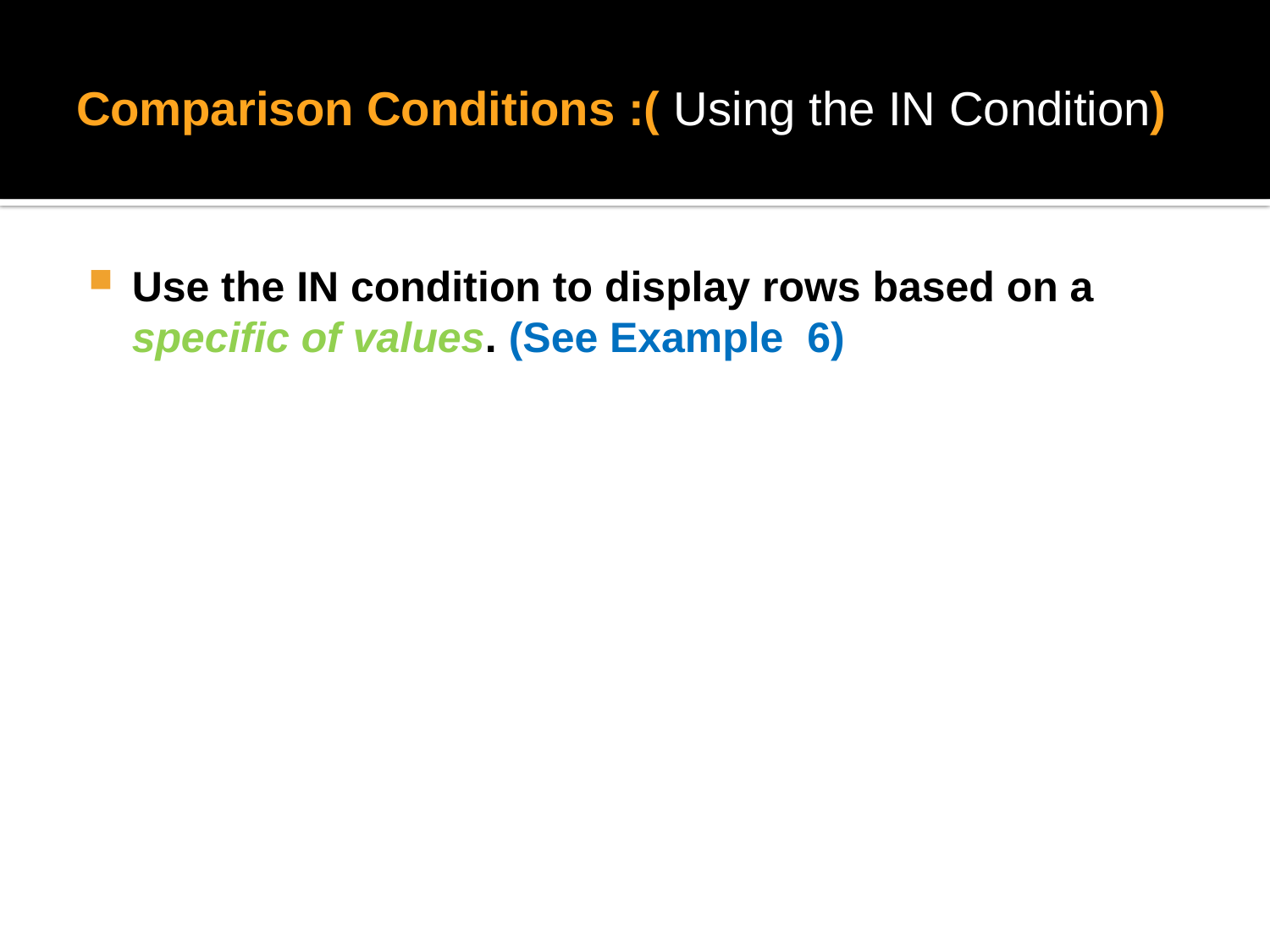

# Comparison Conditions :( Using the IN Condition)
Use the IN condition to display rows based on a specific of values. (See Example  6)